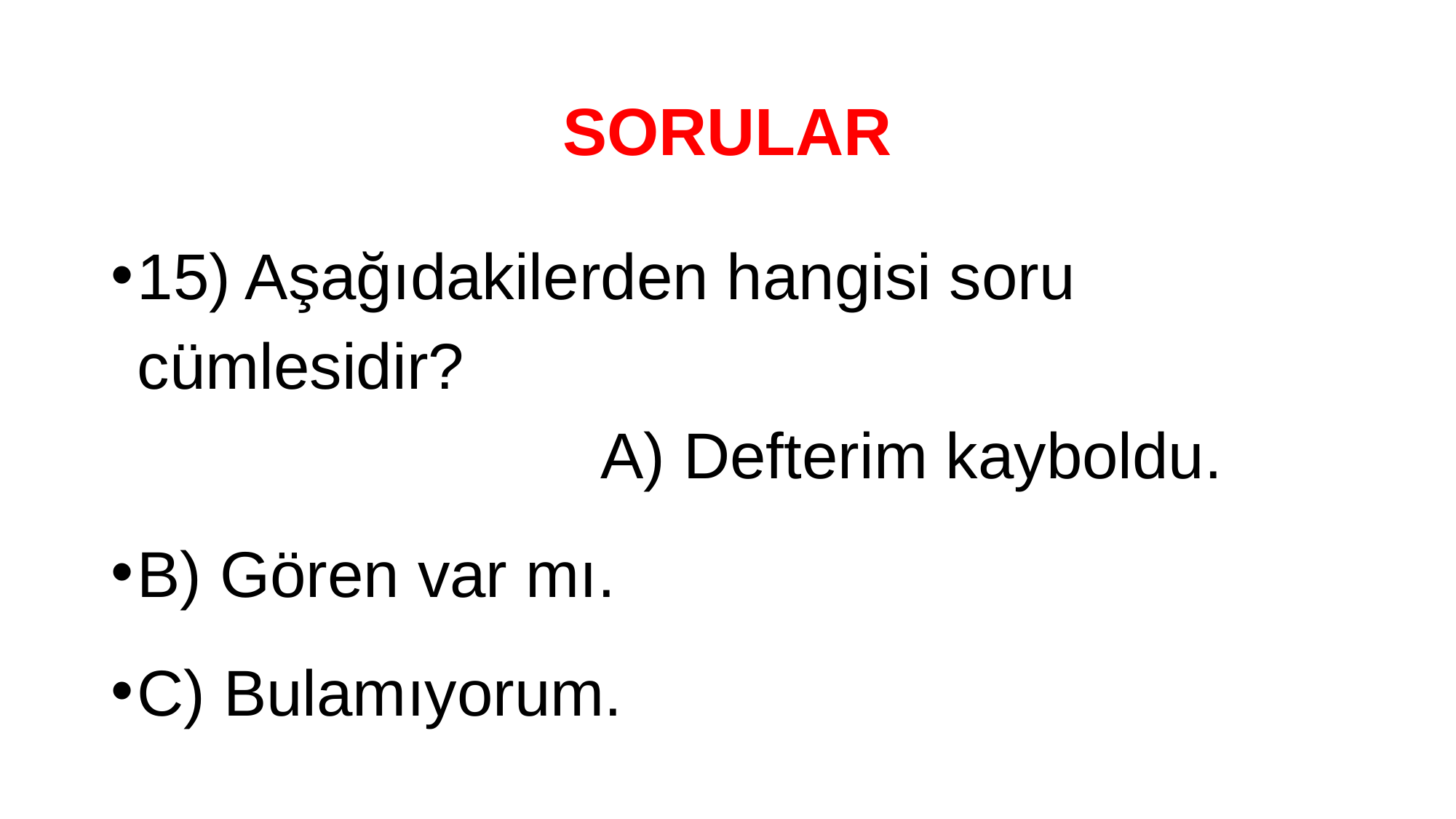

# SORULAR
15) Aşağıdakilerden hangisi soru cümlesidir?                                                                           A) Defterim kayboldu.
B) Gören var mı.
C) Bulamıyorum.